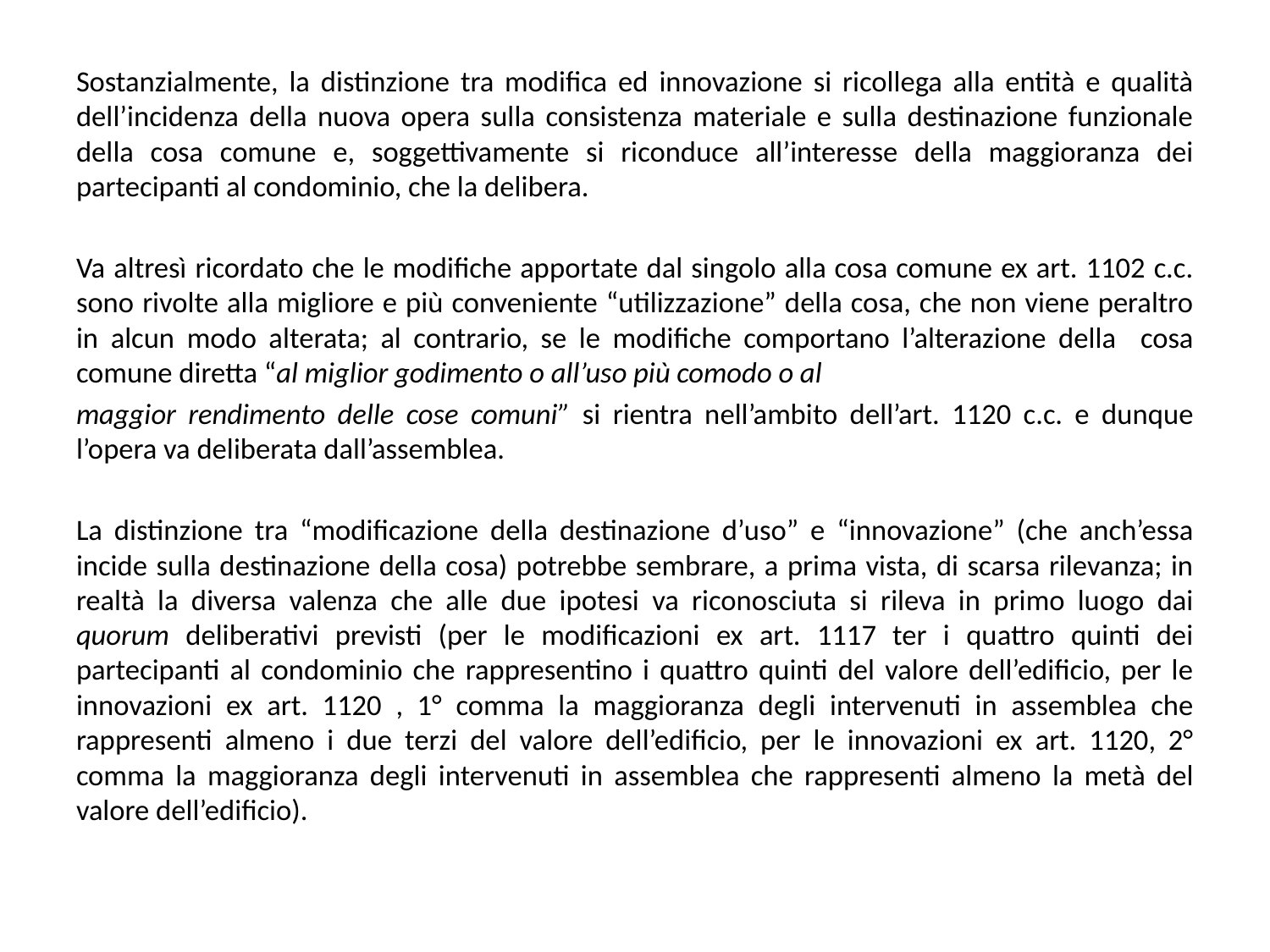

Sostanzialmente, la distinzione tra modifica ed innovazione si ricollega alla entità e qualità dell’incidenza della nuova opera sulla consistenza materiale e sulla destinazione funzionale della cosa comune e, soggettivamente si riconduce all’interesse della maggioranza dei partecipanti al condominio, che la delibera.

Va altresì ricordato che le modifiche apportate dal singolo alla cosa comune ex art. 1102 c.c. sono rivolte alla migliore e più conveniente “utilizzazione” della cosa, che non viene peraltro in alcun modo alterata; al contrario, se le modifiche comportano l’alterazione della  cosa comune diretta “al miglior godimento o all’uso più comodo o al
maggior rendimento delle cose comuni” si rientra nell’ambito dell’art. 1120 c.c. e dunque l’opera va deliberata dall’assemblea.

La distinzione tra “modificazione della destinazione d’uso” e “innovazione” (che anch’essa incide sulla destinazione della cosa) potrebbe sembrare, a prima vista, di scarsa rilevanza; in realtà la diversa valenza che alle due ipotesi va riconosciuta si rileva in primo luogo dai quorum deliberativi previsti (per le modificazioni ex art. 1117 ter i quattro quinti dei partecipanti al condominio che rappresentino i quattro quinti del valore dell’edificio, per le innovazioni ex art. 1120 , 1° comma la maggioranza degli intervenuti in assemblea che rappresenti almeno i due terzi del valore dell’edificio, per le innovazioni ex art. 1120, 2° comma la maggioranza degli intervenuti in assemblea che rappresenti almeno la metà del valore dell’edificio).